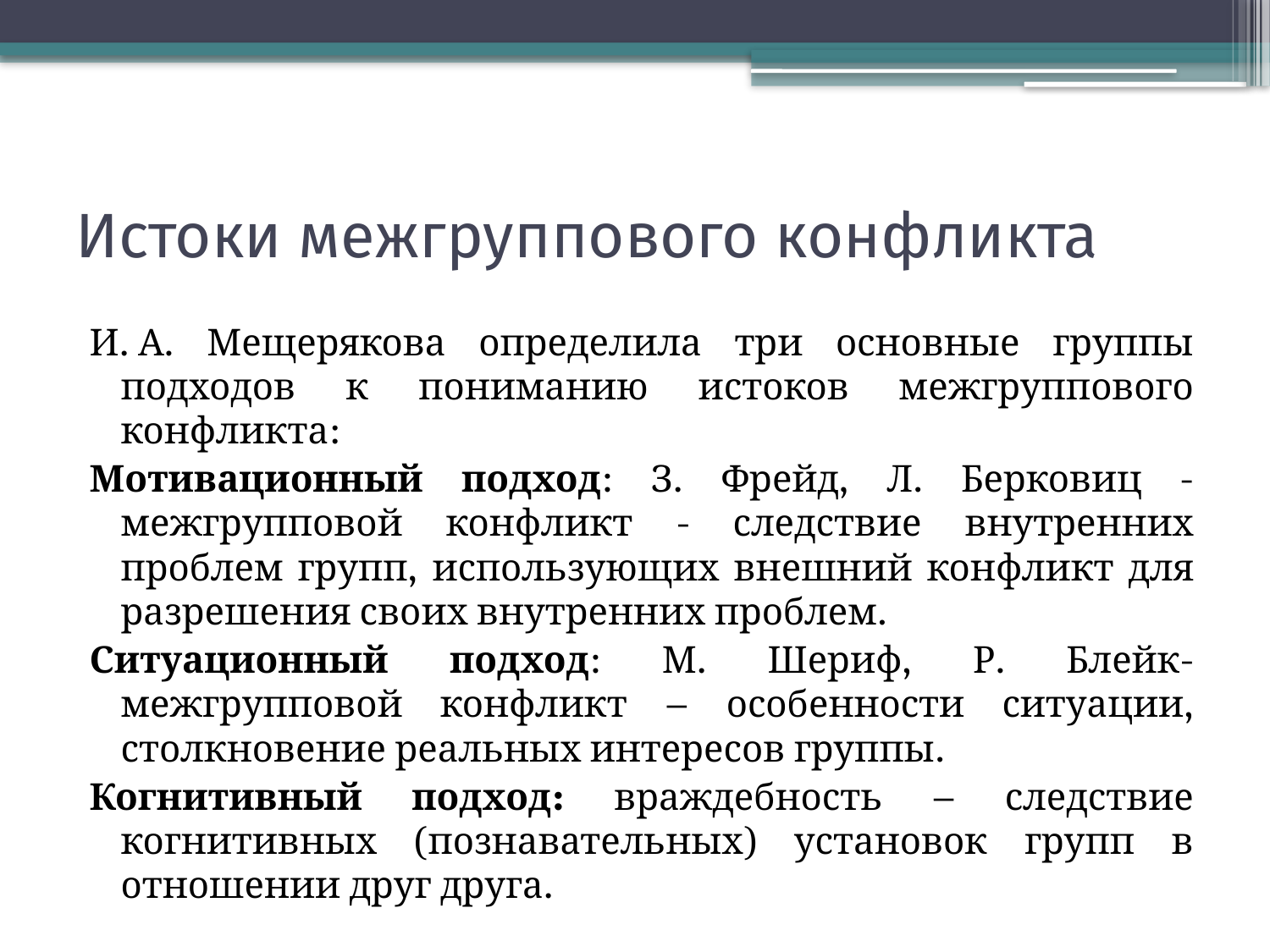

# Истоки межгруппового конфликта
И. А. Мещерякова определила три основные группы подходов к пониманию истоков межгруппового конфликта:
Мотивационный подход: З. Фрейд, Л. Берковиц - межгрупповой конфликт - следствие внутренних проблем групп, использующих внешний конфликт для разрешения своих внутренних проблем.
Ситуационный подход: М. Шериф, Р. Блейк- межгрупповой конфликт – особенности ситуации, столкновение реальных интересов группы.
Когнитивный подход: враждебность – следствие когнитивных (познавательных) установок групп в отношении друг друга.